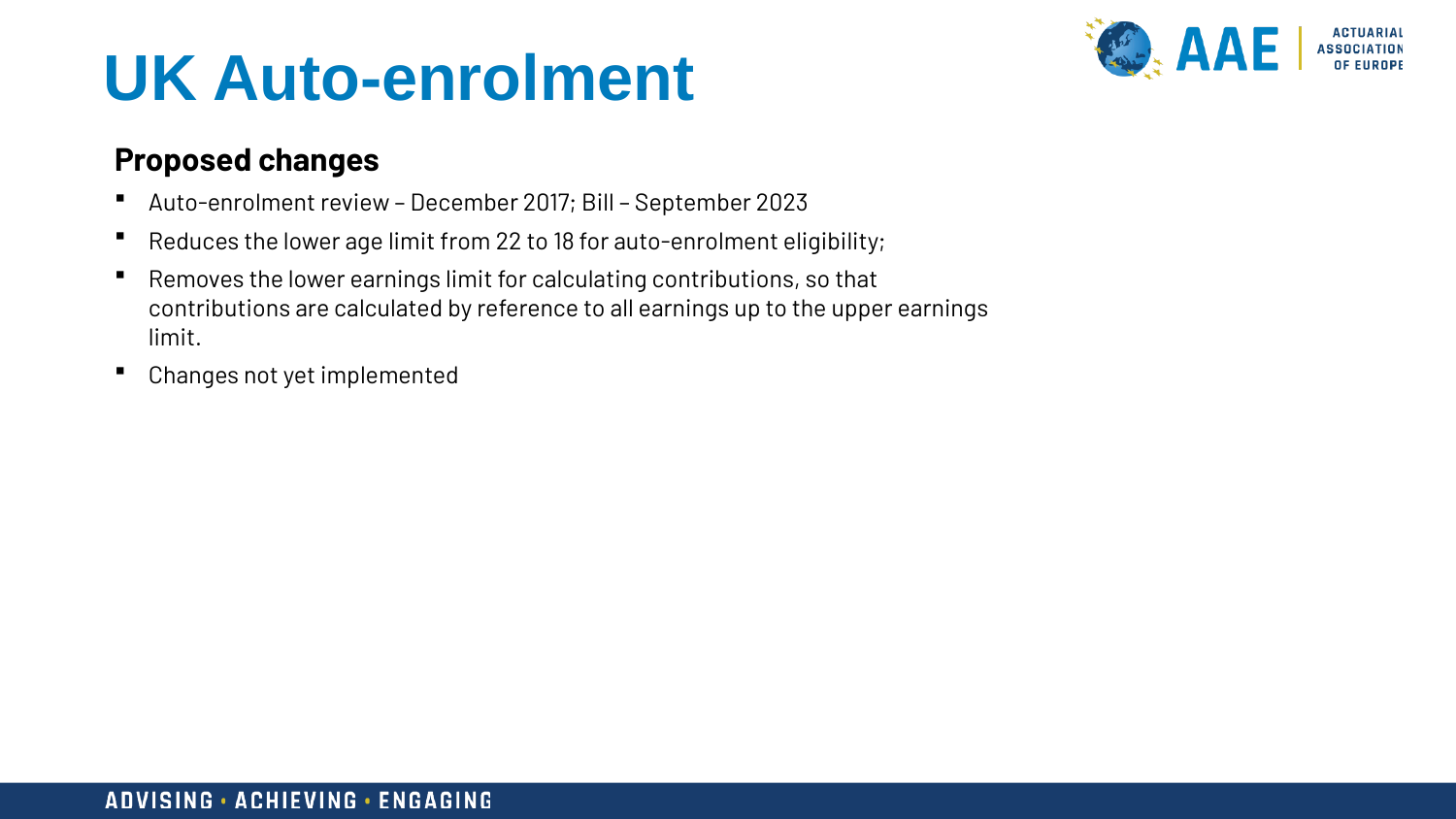

UK Auto-enrolment
Proposed changes
Auto-enrolment review – December 2017; Bill – September 2023
Reduces the lower age limit from 22 to 18 for auto-enrolment eligibility;
Removes the lower earnings limit for calculating contributions, so that contributions are calculated by reference to all earnings up to the upper earnings limit.
Changes not yet implemented